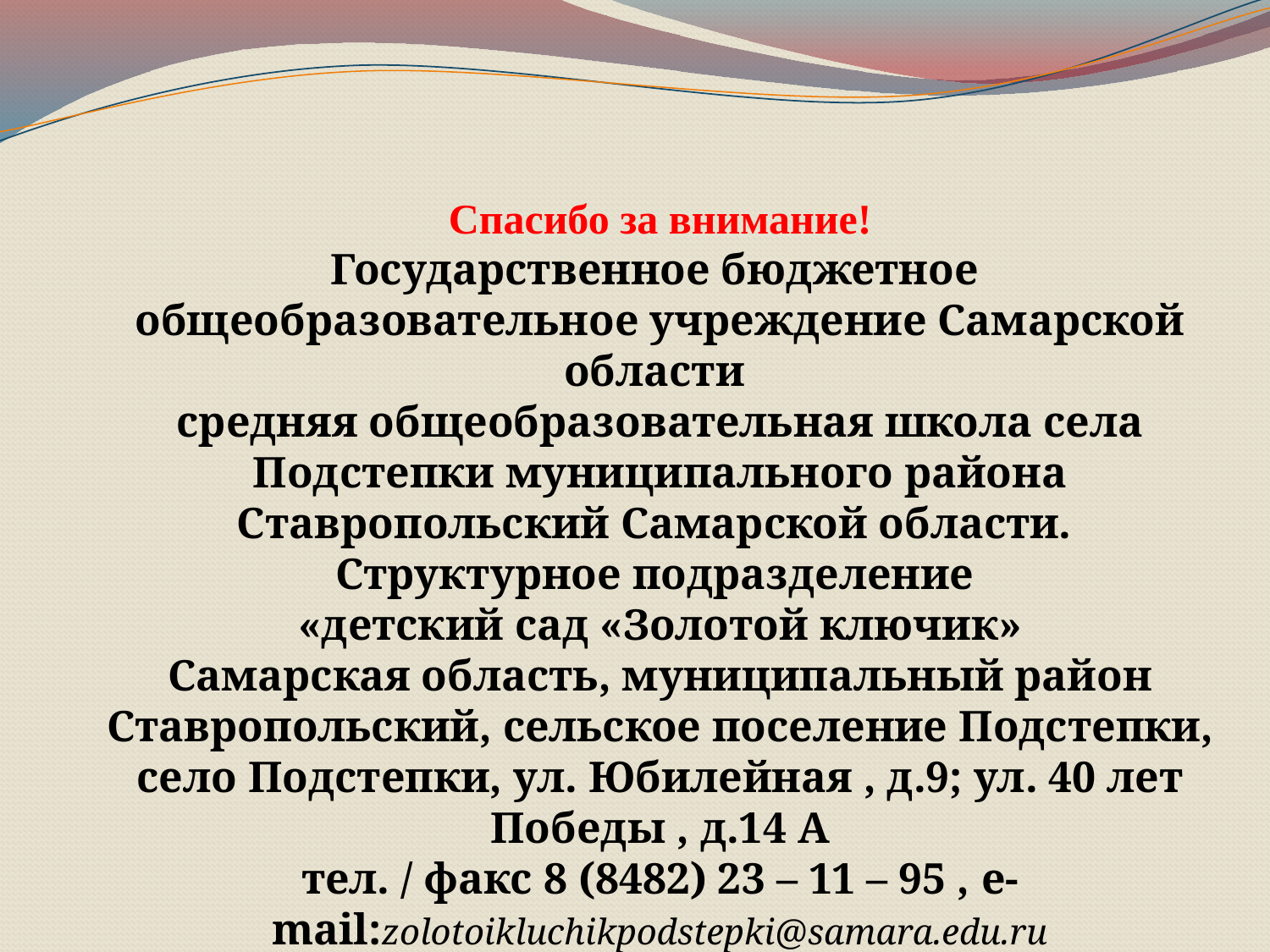

Спасибо за внимание!
Государственное бюджетное  общеобразовательное учреждение Самарской области
средняя общеобразовательная школа села Подстепки муниципального района Ставропольский Самарской области.
Структурное подразделение
«детский сад «Золотой ключик»
Самарская область, муниципальный район Ставропольский, сельское поселение Подстепки, село Подстепки, ул. Юбилейная , д.9; ул. 40 лет Победы , д.14 А
тел. / факс 8 (8482) 23 – 11 – 95 , e-mail:zolotoikluchikpodstepki@samara.edu.ru